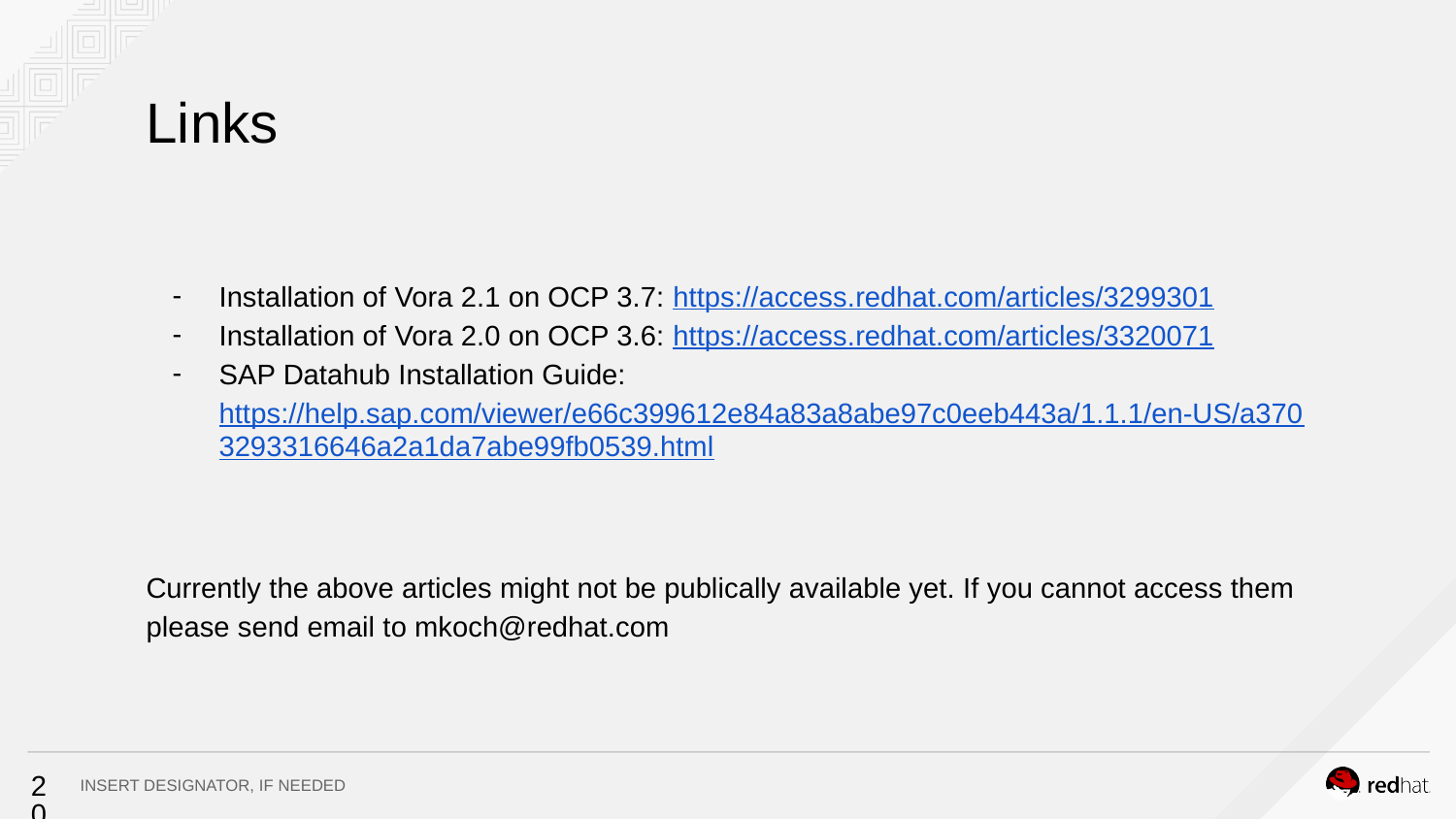

# Links

Installation of Vora 2.1 on OCP 3.7: https://access.redhat.com/articles/3299301
Installation of Vora 2.0 on OCP 3.6: https://access.redhat.com/articles/3320071
SAP Datahub Installation Guide: https://help.sap.com/viewer/e66c399612e84a83a8abe97c0eeb443a/1.1.1/en-US/a3703293316646a2a1da7abe99fb0539.html

Currently the above articles might not be publically available yet. If you cannot access them please send email to mkoch@redhat.com

20